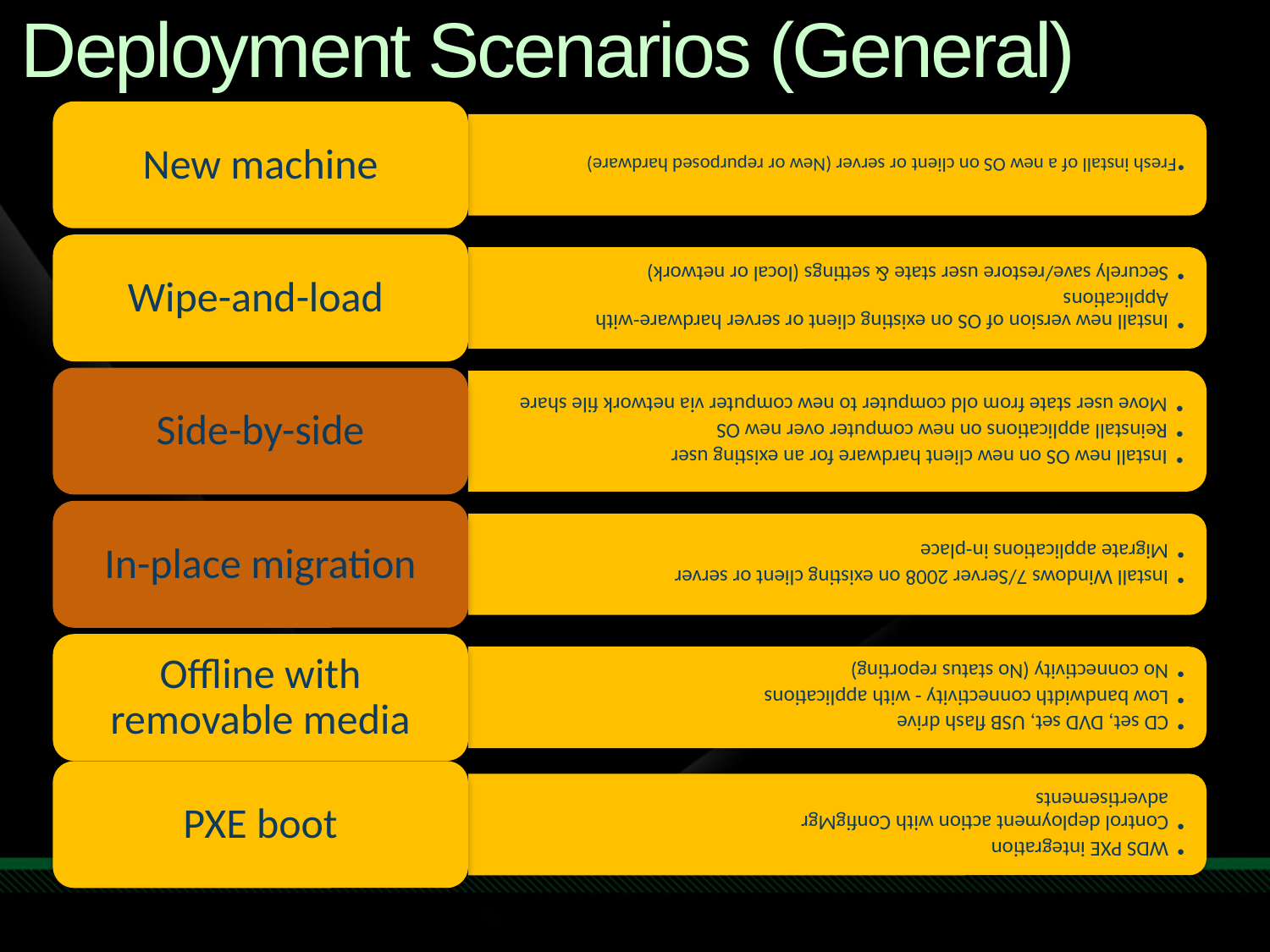

# Deployment Scenarios (General)
Fresh install of a new OS on client or server (New or repurposed hardware)
New machine
Install new version of OS on existing client or server hardware-with Applications
Securely save/restore user state & settings (local or network)
Wipe-and-load
Install new OS on new client hardware for an existing user
Reinstall applications on new computer over new OS
Move user state from old computer to new computer via network file share
Side-by-side
Install Windows 7/Server 2008 on existing client or server
Migrate applications in-place
In-place migration
CD set, DVD set, USB flash drive
Low bandwidth connectivity - with applications
No connectivity (No status reporting)
Offline with removable media
WDS PXE integration
Control deployment action with ConfigMgr
advertisements
PXE boot